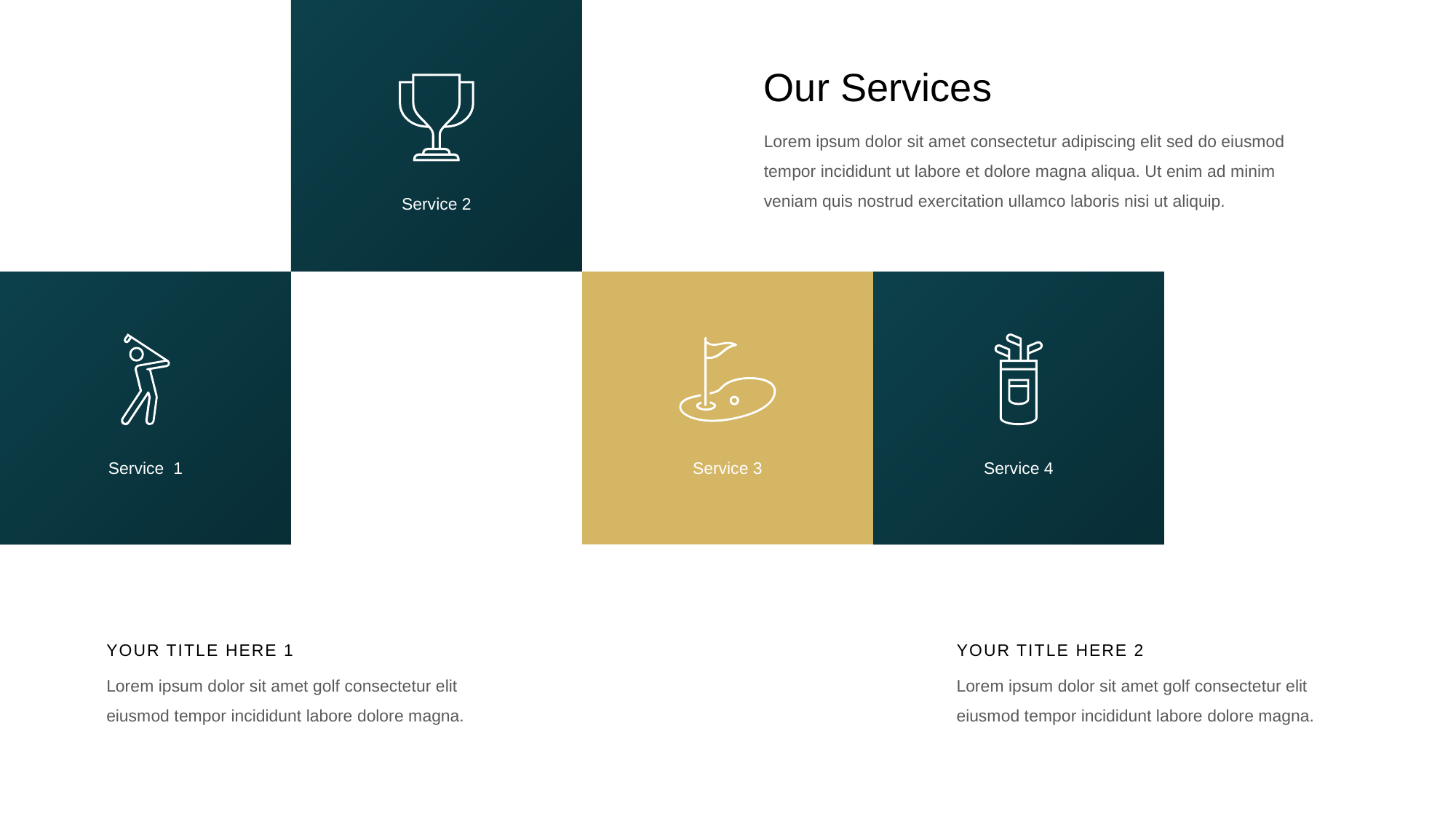

Our Services

Service 2
Lorem ipsum dolor sit amet consectetur adipiscing elit sed do eiusmod tempor incididunt ut labore et dolore magna aliqua. Ut enim ad minim veniam quis nostrud exercitation ullamco laboris nisi ut aliquip.

Service 4

Service 3
Service  1

YOUR TITLE HERE 1
YOUR TITLE HERE 2
Lorem ipsum dolor sit amet golf consectetur elit eiusmod tempor incididunt labore dolore magna.
Lorem ipsum dolor sit amet golf consectetur elit eiusmod tempor incididunt labore dolore magna.